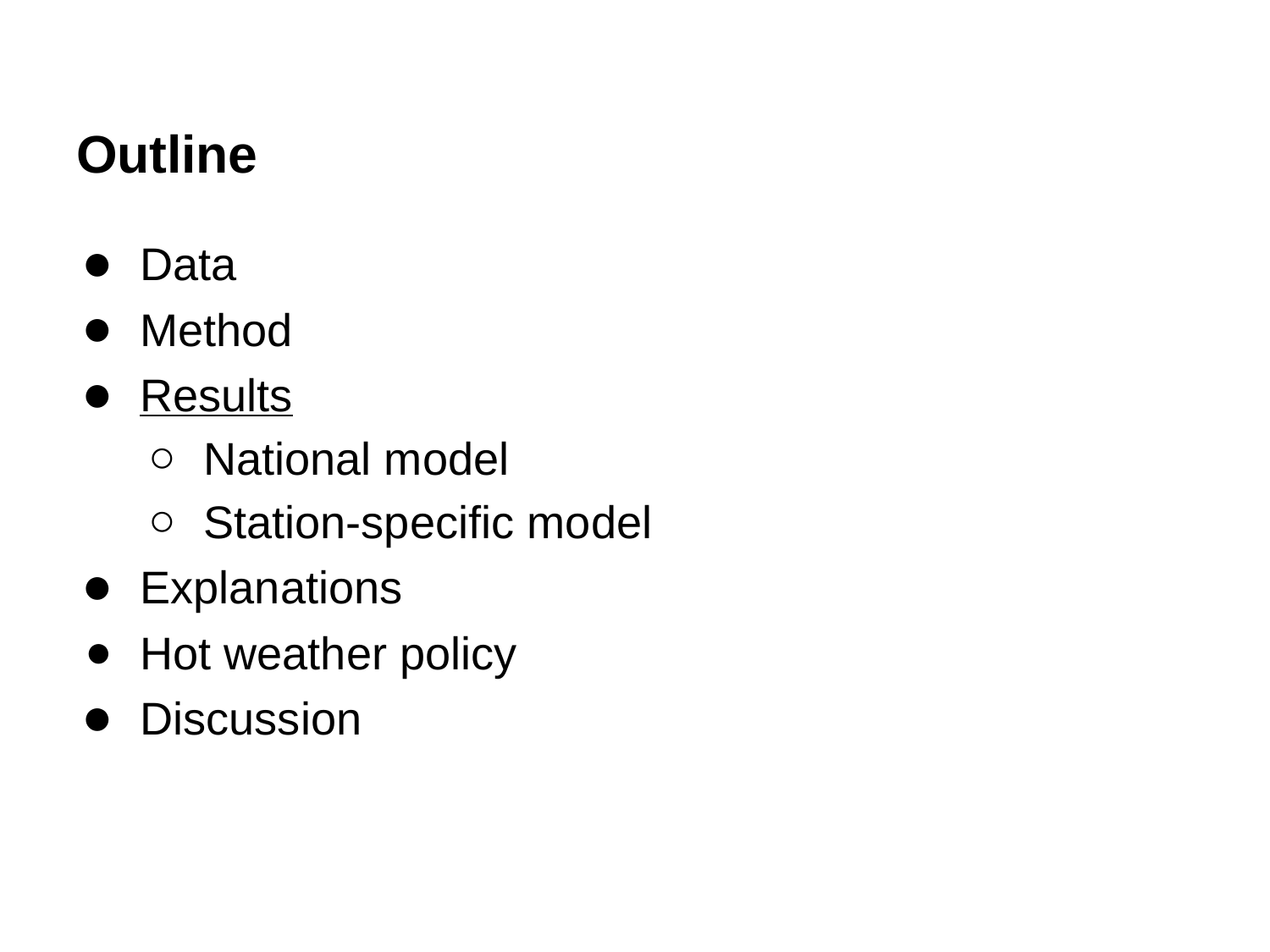

# Outline
Data
Method
Results
National model
Station-specific model
Explanations
Hot weather policy
Discussion